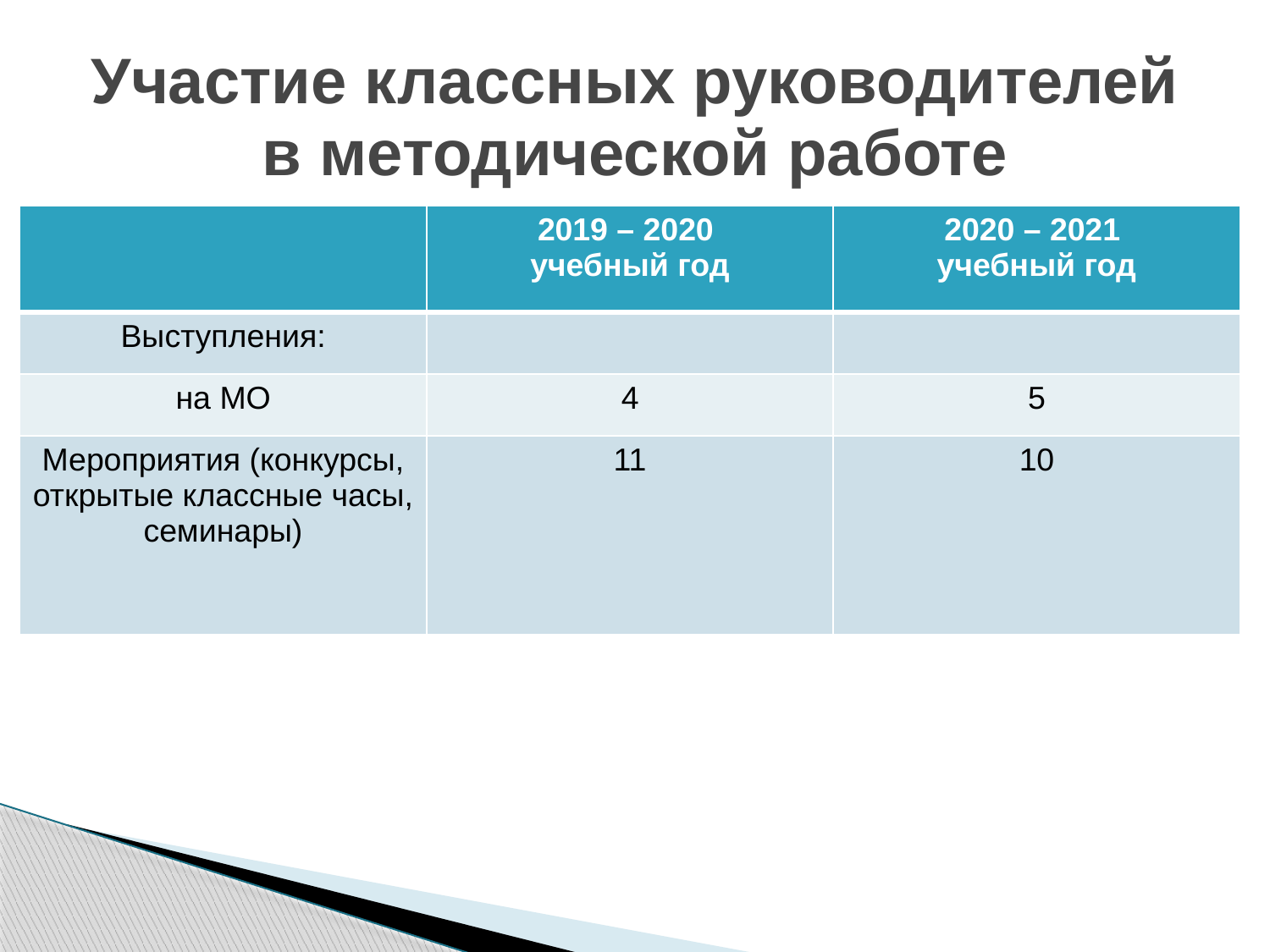

# Участие классных руководителей в методической работе
|  | 2019 – 2020 учебный год | 2020 – 2021 учебный год |
| --- | --- | --- |
| Выступления: |  |  |
| на МО | 4 | 5 |
| Мероприятия (конкурсы, открытые классные часы, семинары) | 11 | 10 |